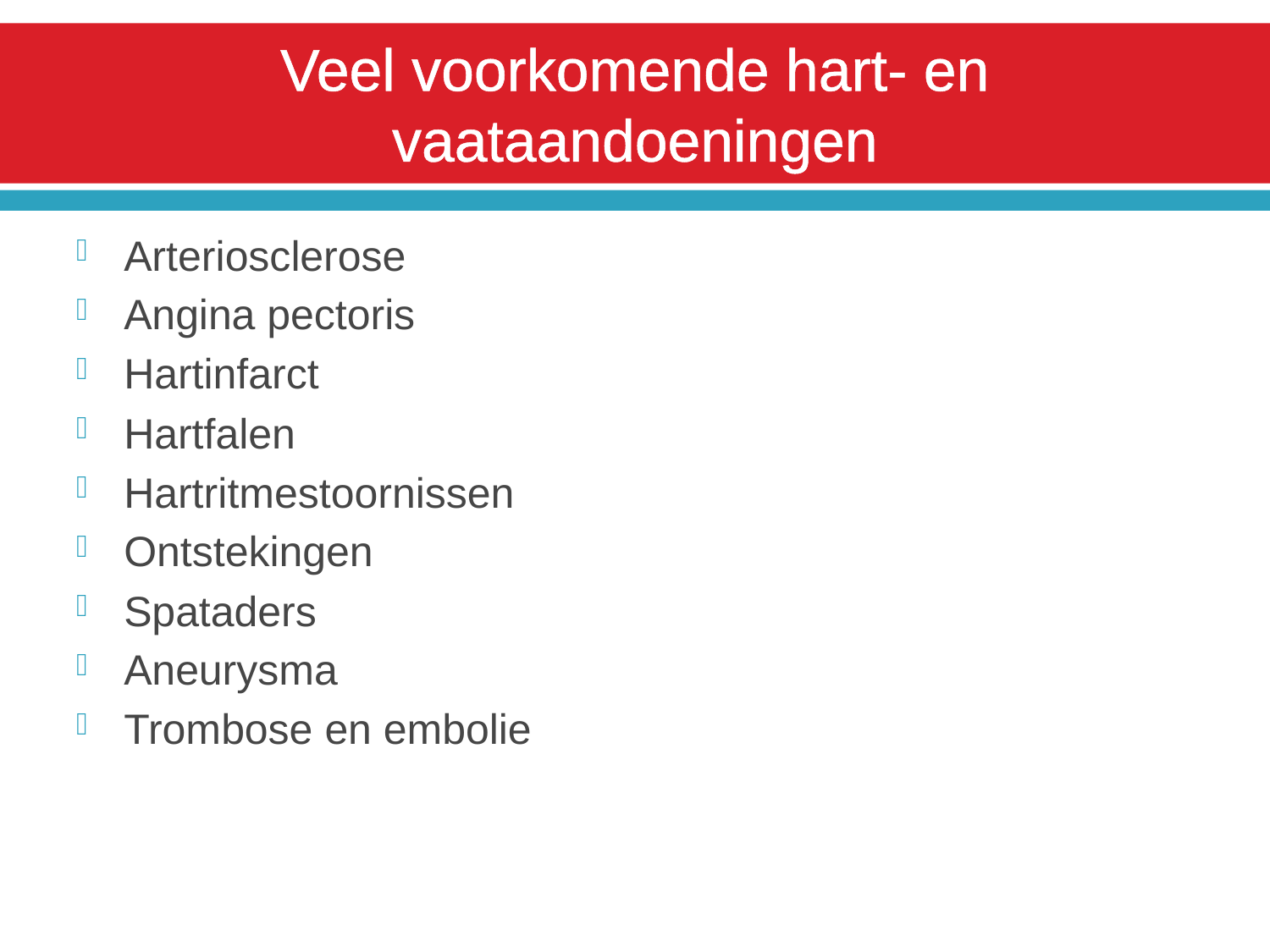

# Veel voorkomende hart- en vaataandoeningen
Arteriosclerose
Angina pectoris
Hartinfarct
Hartfalen
Hartritmestoornissen
Ontstekingen
Spataders
Aneurysma
Trombose en embolie